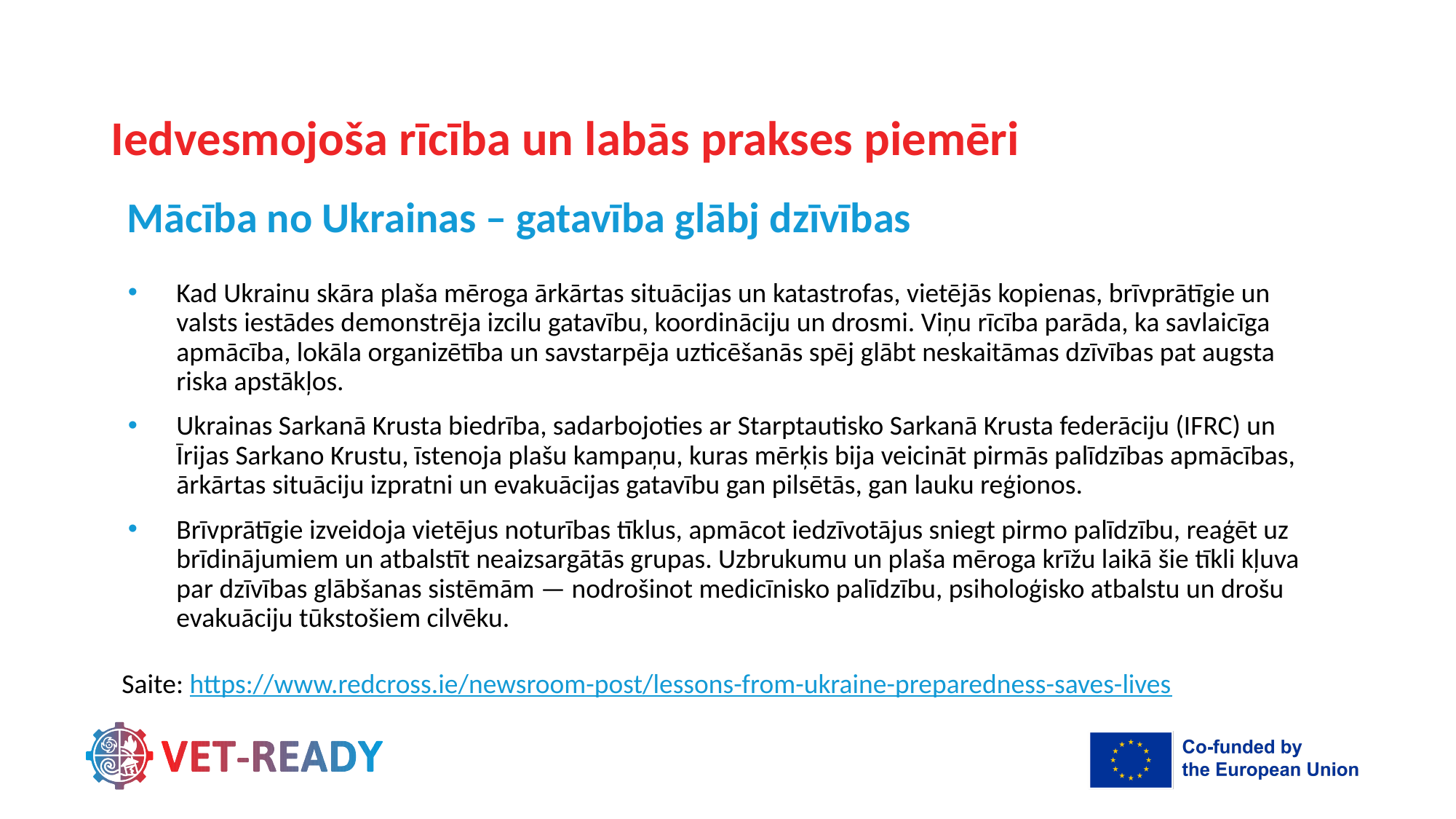

# Iedvesmojoša rīcība un labās prakses piemēri
Mācība no Ukrainas – gatavība glābj dzīvības
Kad Ukrainu skāra plaša mēroga ārkārtas situācijas un katastrofas, vietējās kopienas, brīvprātīgie un valsts iestādes demonstrēja izcilu gatavību, koordināciju un drosmi. Viņu rīcība parāda, ka savlaicīga apmācība, lokāla organizētība un savstarpēja uzticēšanās spēj glābt neskaitāmas dzīvības pat augsta riska apstākļos.
Ukrainas Sarkanā Krusta biedrība, sadarbojoties ar Starptautisko Sarkanā Krusta federāciju (IFRC) un Īrijas Sarkano Krustu, īstenoja plašu kampaņu, kuras mērķis bija veicināt pirmās palīdzības apmācības, ārkārtas situāciju izpratni un evakuācijas gatavību gan pilsētās, gan lauku reģionos.
Brīvprātīgie izveidoja vietējus noturības tīklus, apmācot iedzīvotājus sniegt pirmo palīdzību, reaģēt uz brīdinājumiem un atbalstīt neaizsargātās grupas. Uzbrukumu un plaša mēroga krīžu laikā šie tīkli kļuva par dzīvības glābšanas sistēmām — nodrošinot medicīnisko palīdzību, psiholoģisko atbalstu un drošu evakuāciju tūkstošiem cilvēku.

Saite: https://www.redcross.ie/newsroom-post/lessons-from-ukraine-preparedness-saves-lives